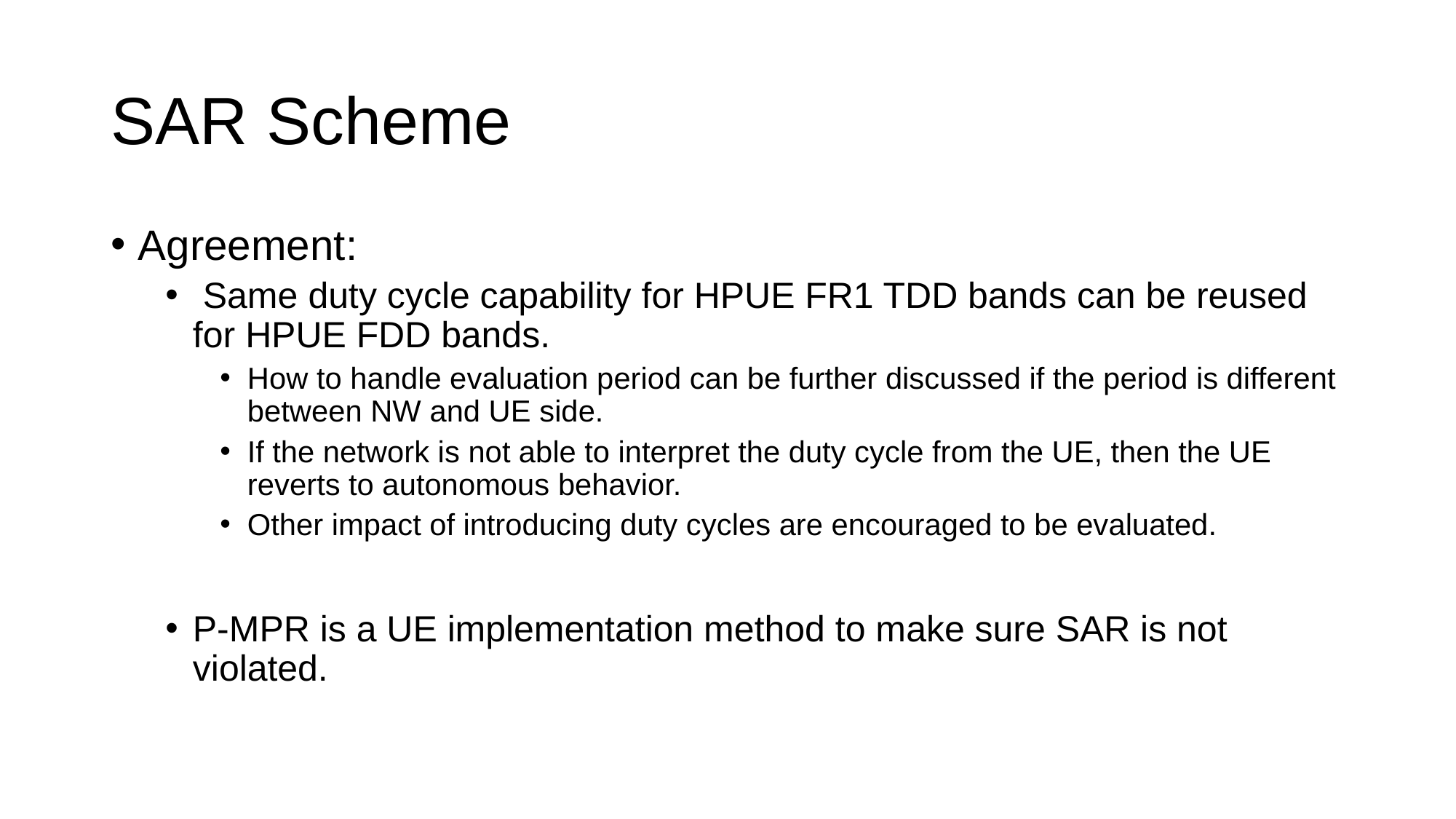

# SAR Scheme
Agreement:
 Same duty cycle capability for HPUE FR1 TDD bands can be reused for HPUE FDD bands.
How to handle evaluation period can be further discussed if the period is different between NW and UE side.
If the network is not able to interpret the duty cycle from the UE, then the UE reverts to autonomous behavior.
Other impact of introducing duty cycles are encouraged to be evaluated.

P-MPR is a UE implementation method to make sure SAR is not violated.